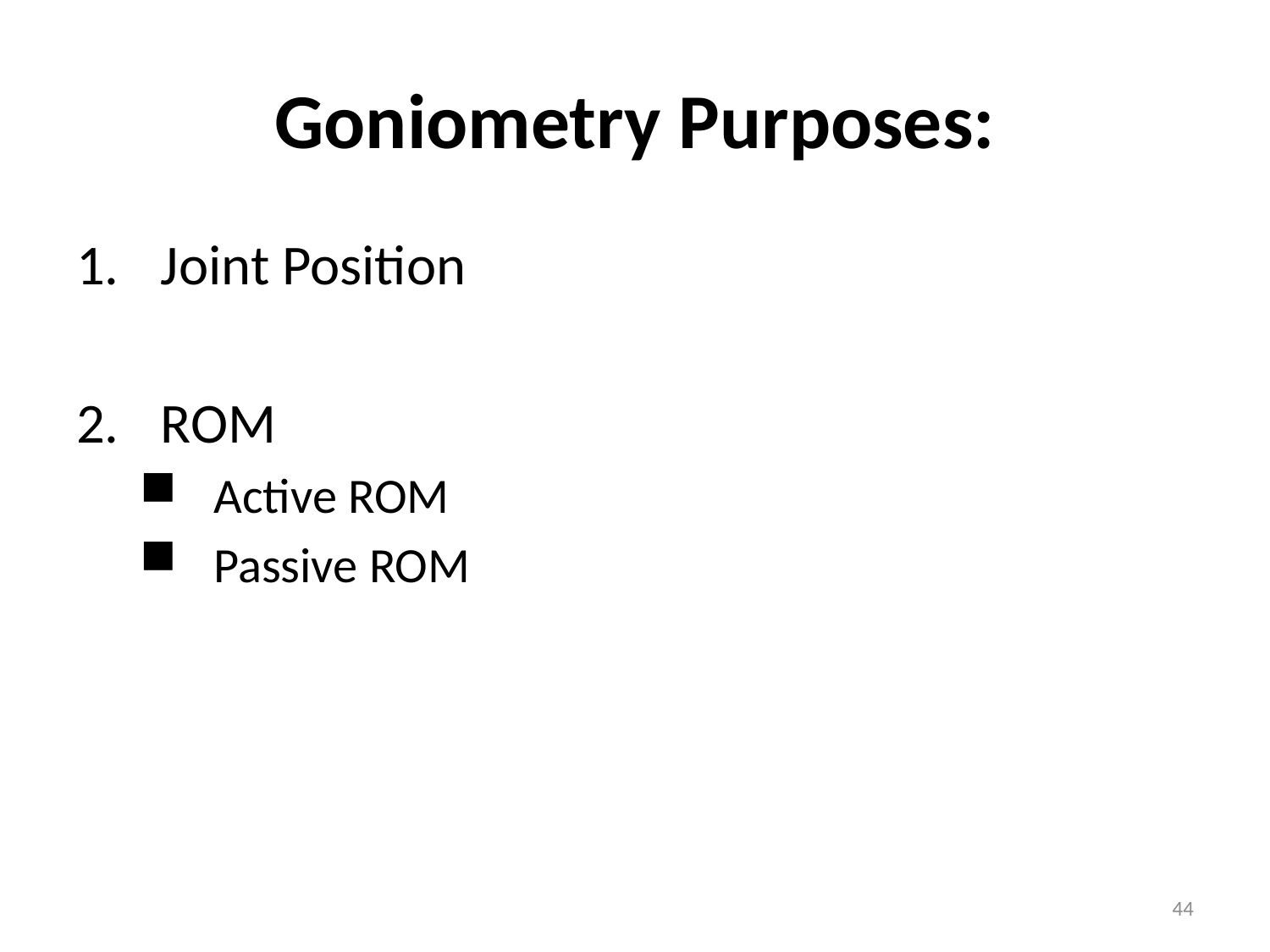

# Goniometry Purposes:
Joint Position

ROM
Active ROM
Passive ROM
44